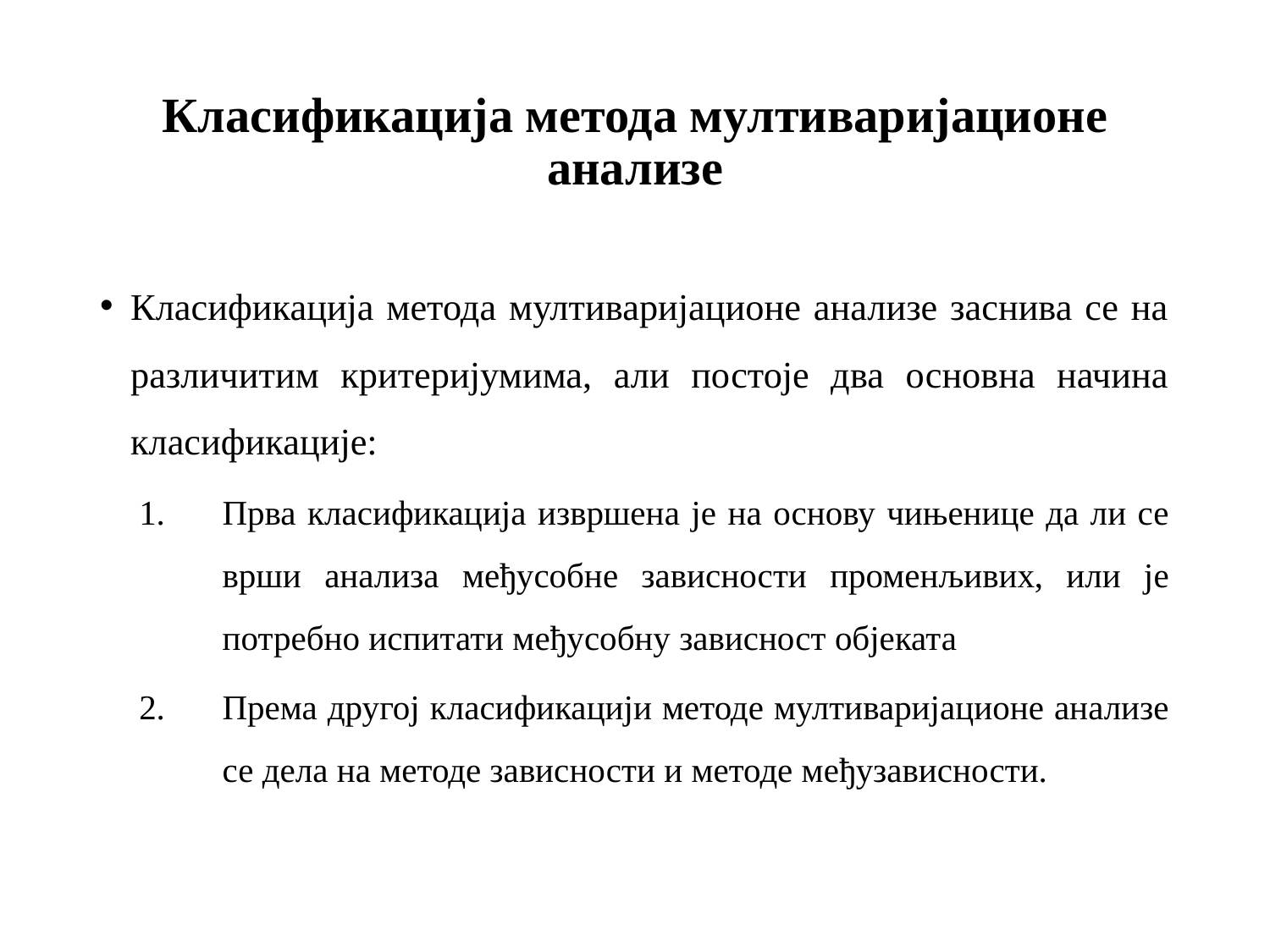

# Класификација метода мултиваријационе анализе
Класификација метода мултиваријационе анализе заснива се на различитим критеријумима, али постоје два основна начина класификације:
Прва класификација извршена је на основу чињенице да ли се врши анализа међусобне зависности променљивих, или је потребно испитати међусобну зависност објеката
Према другој класификацији методе мултиваријационе анализе се дела на методе зависности и методе међузависности.